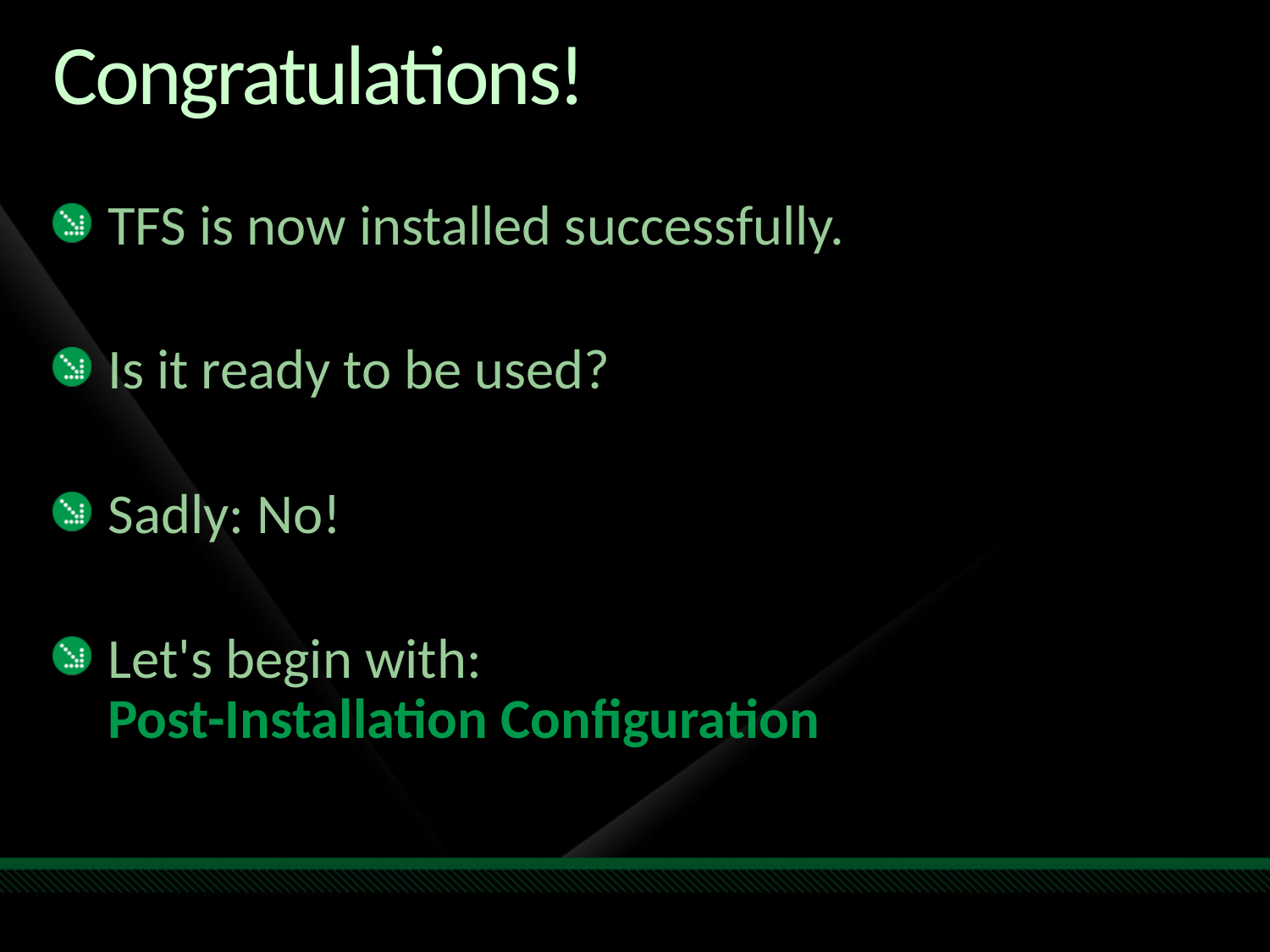

# Congratulations!
TFS is now installed successfully.

Is it ready to be used?

Sadly: No!

Let's begin with:
Post-Installation Configuration